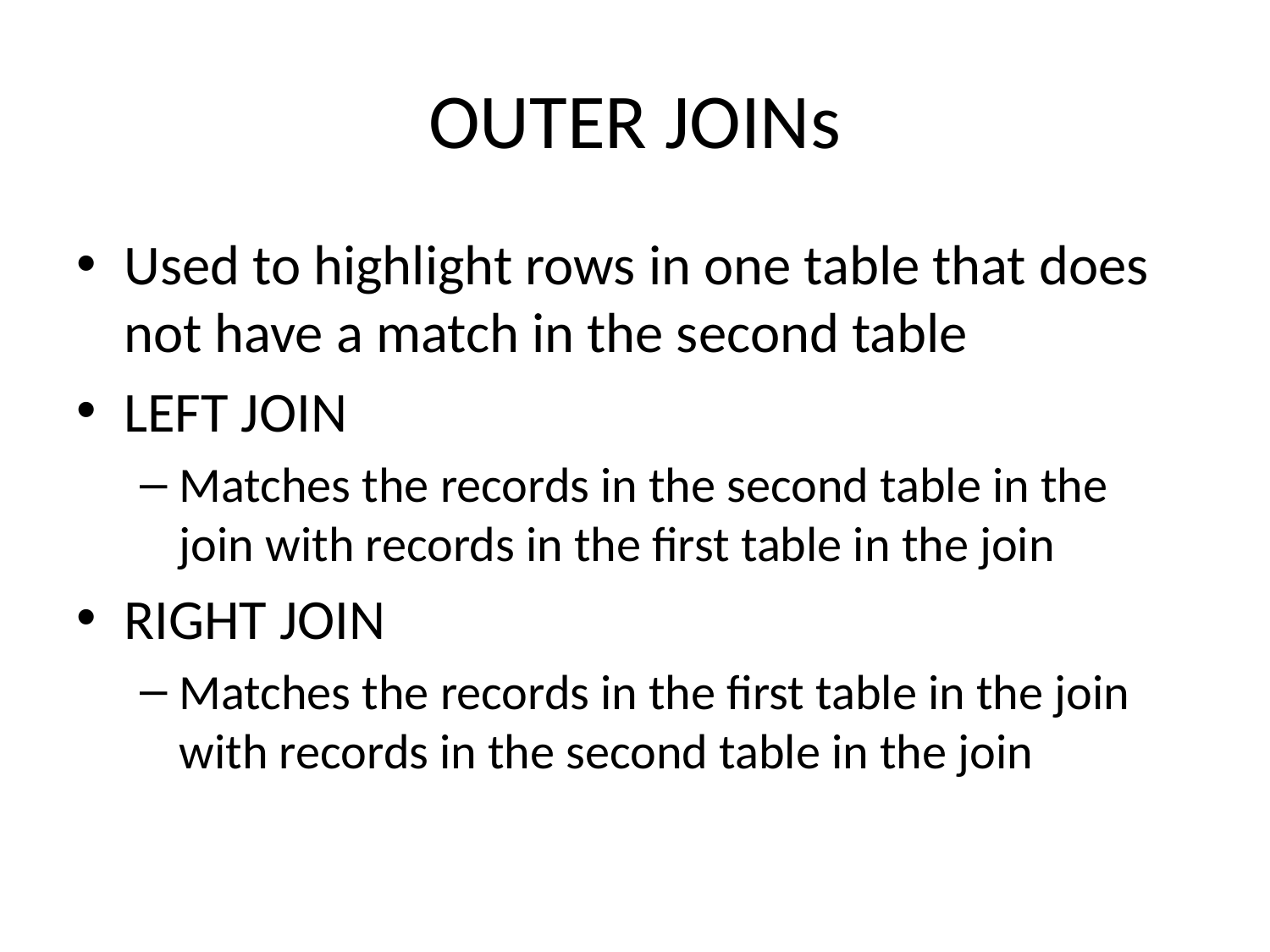

# OUTER JOINs
Used to highlight rows in one table that does not have a match in the second table
LEFT JOIN
Matches the records in the second table in the join with records in the first table in the join
RIGHT JOIN
Matches the records in the first table in the join with records in the second table in the join